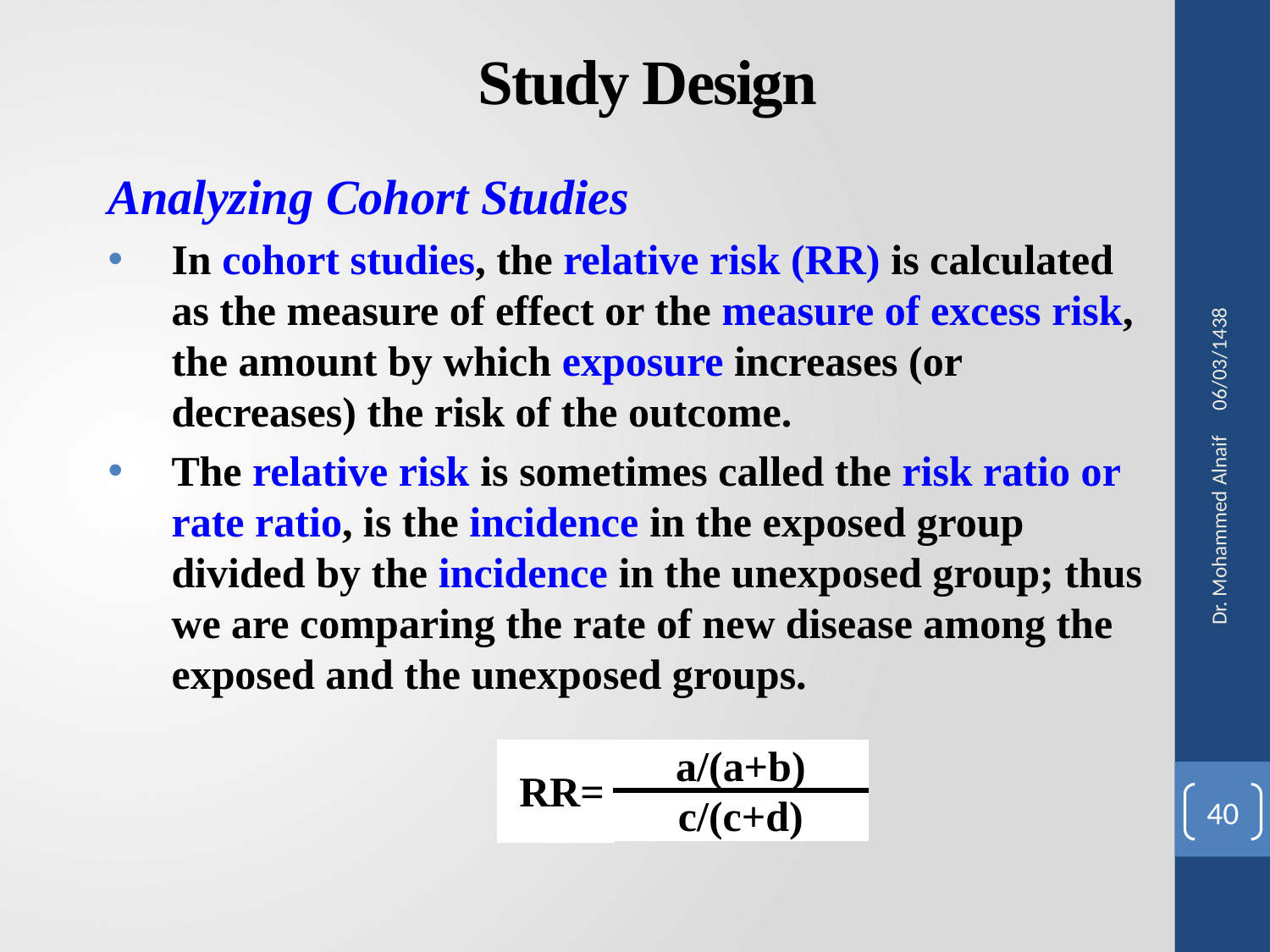

# Study Design
Analyzing Cohort Studies
In cohort studies, the relative risk (RR) is calculated as the measure of effect or the measure of excess risk, the amount by which exposure increases (or decreases) the risk of the outcome.
The relative risk is sometimes called the risk ratio or rate ratio, is the incidence in the exposed group divided by the incidence in the unexposed group; thus we are comparing the rate of new disease among the exposed and the unexposed groups.

06/03/1438
Dr. Mohammed Alnaif
| RR= | a/(a+b) |
| --- | --- |
|  | c/(c+d) |
40